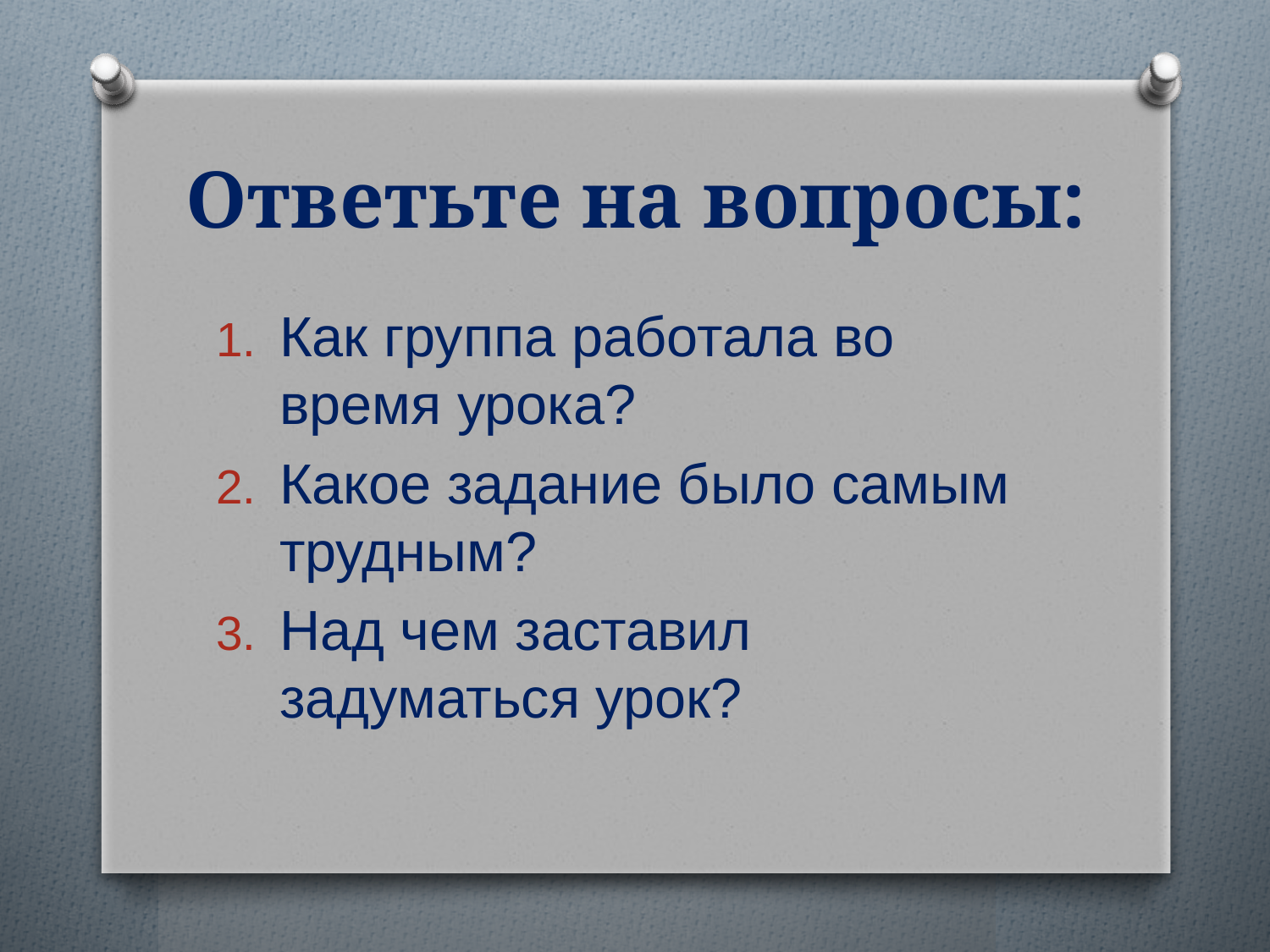

# Ответьте на вопросы:
Как группа работала во время урока?
Какое задание было самым трудным?
Над чем заставил задуматься урок?